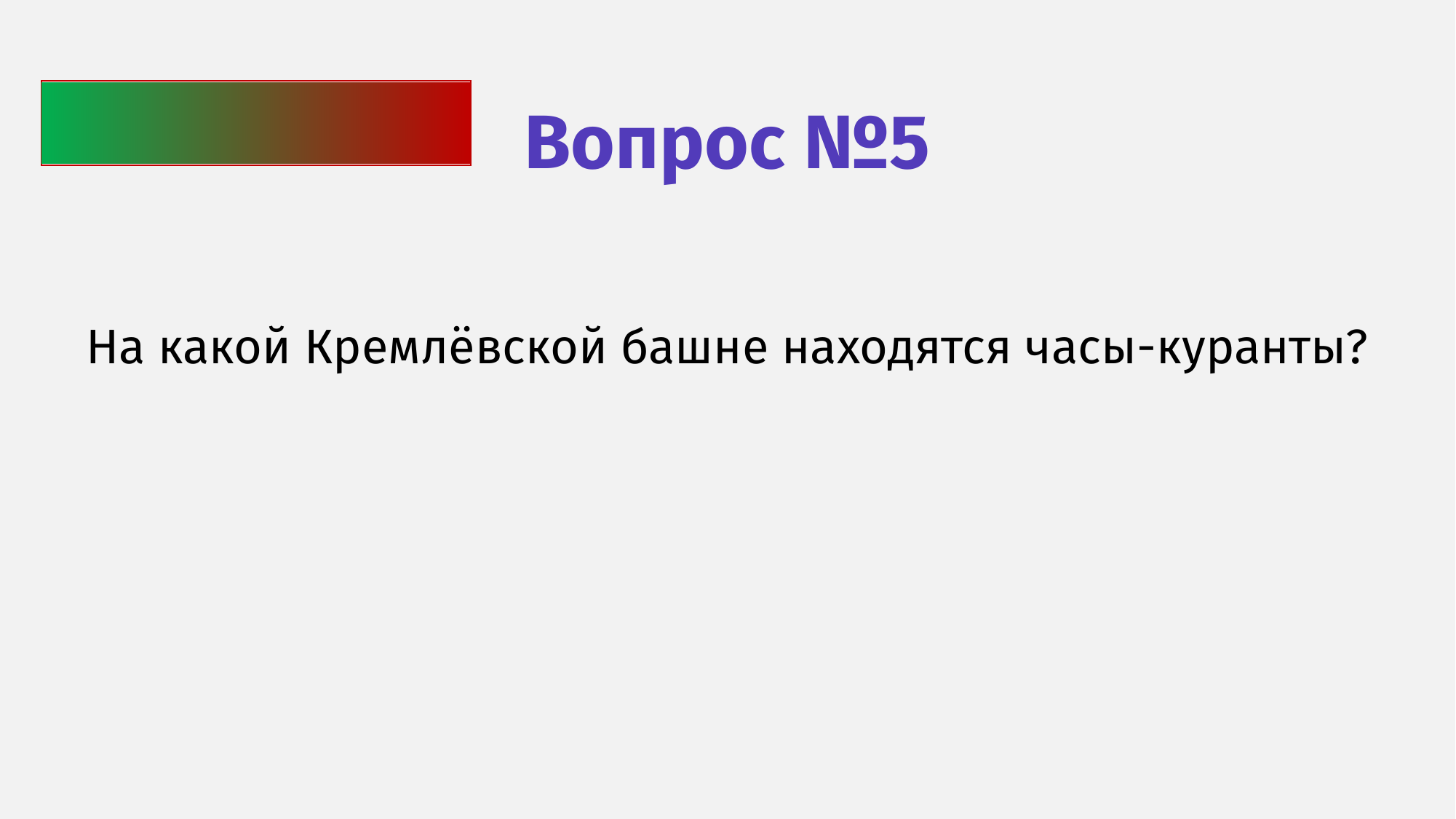

Вопрос №5
На какой Кремлёвской башне находятся часы-куранты?